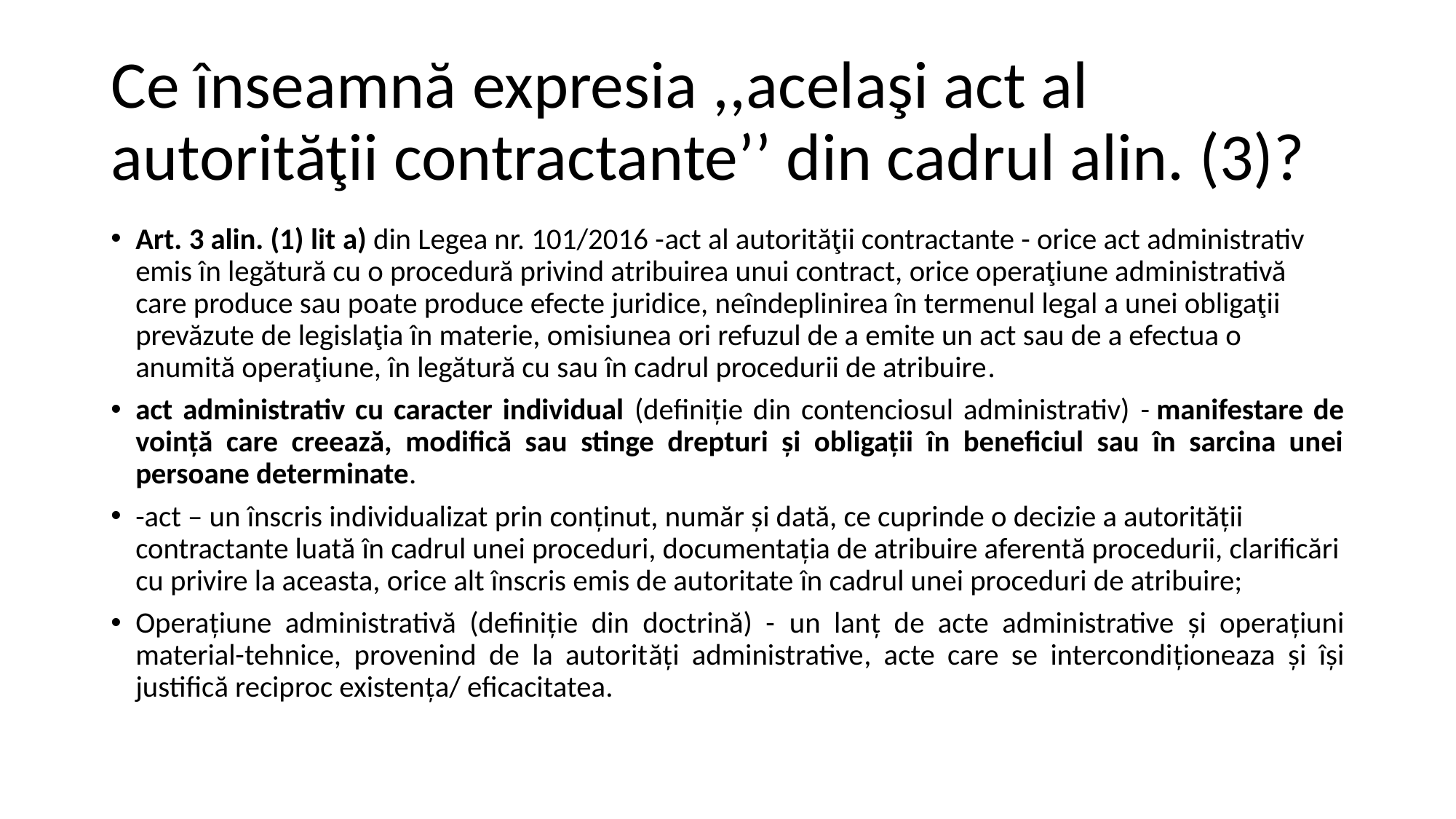

# Ce înseamnă expresia ,,acelaşi act al autorităţii contractante’’ din cadrul alin. (3)?
Art. 3 alin. (1) lit a) din Legea nr. 101/2016 -act al autorităţii contractante - orice act administrativ emis în legătură cu o procedură privind atribuirea unui contract, orice operaţiune administrativă care produce sau poate produce efecte juridice, neîndeplinirea în termenul legal a unei obligaţii prevăzute de legislaţia în materie, omisiunea ori refuzul de a emite un act sau de a efectua o anumită operaţiune, în legătură cu sau în cadrul procedurii de atribuire.
act administrativ cu caracter individual (definiție din contenciosul administrativ) - manifestare de voință care creează, modifică sau stinge drepturi și obligații în beneficiul sau în sarcina unei persoane determinate.
-act – un înscris individualizat prin conținut, număr și dată, ce cuprinde o decizie a autorității contractante luată în cadrul unei proceduri, documentația de atribuire aferentă procedurii, clarificări cu privire la aceasta, orice alt înscris emis de autoritate în cadrul unei proceduri de atribuire;
Operațiune administrativă (definiție din doctrină) - un lanț de acte administrative și operațiuni material-tehnice, provenind de la autorități administrative, acte care se intercondiționeaza și își justifică reciproc existența/ eficacitatea.